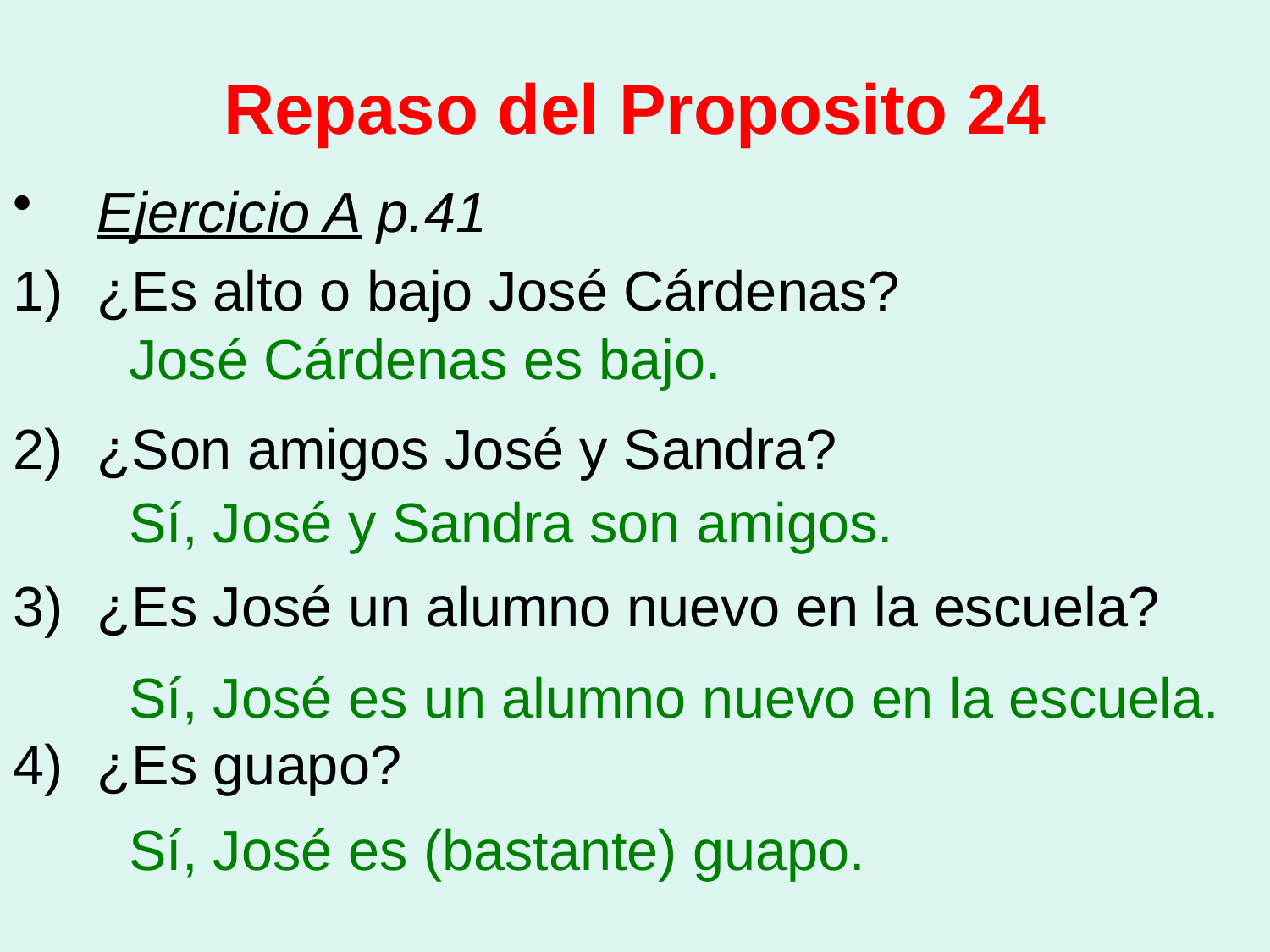

# Repaso del Proposito 24
Ejercicio A p.41
¿Es alto o bajo José Cárdenas?

¿Son amigos José y Sandra?

¿Es José un alumno nuevo en la escuela?

¿Es guapo?
José Cárdenas es bajo.
Sí, José y Sandra son amigos.
Sí, José es un alumno nuevo en la escuela.
Sí, José es (bastante) guapo.